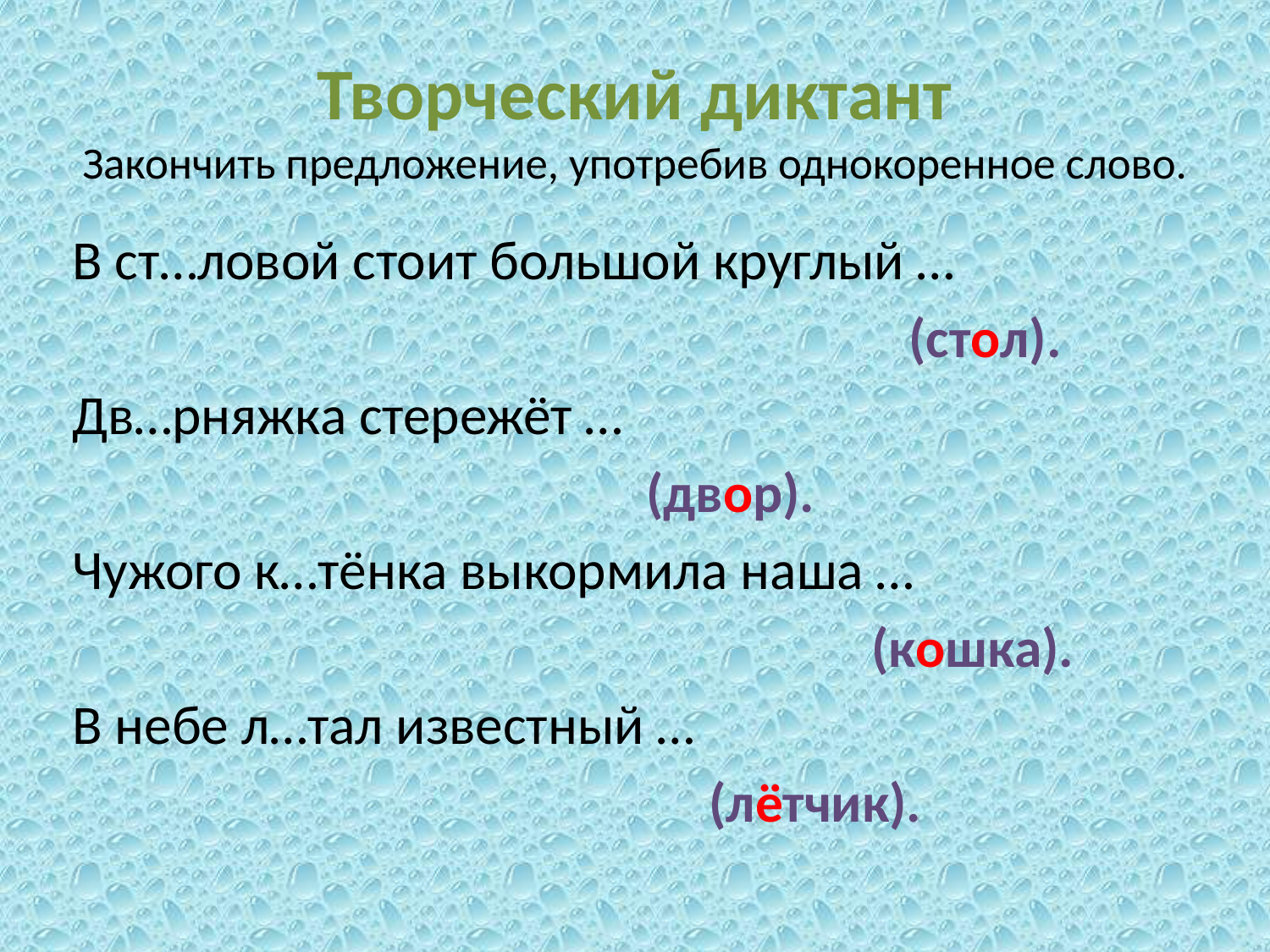

# Творческий диктант Закончить предложение, употребив однокоренное слово.
В ст…ловой стоит большой круглый …
                                                                   (стол).
Дв…рняжка стережёт …
                                              (двор).
Чужого к…тёнка выкормила наша …
                                                                (кошка).
В небе л…тал известный …
                                                   (лётчик).